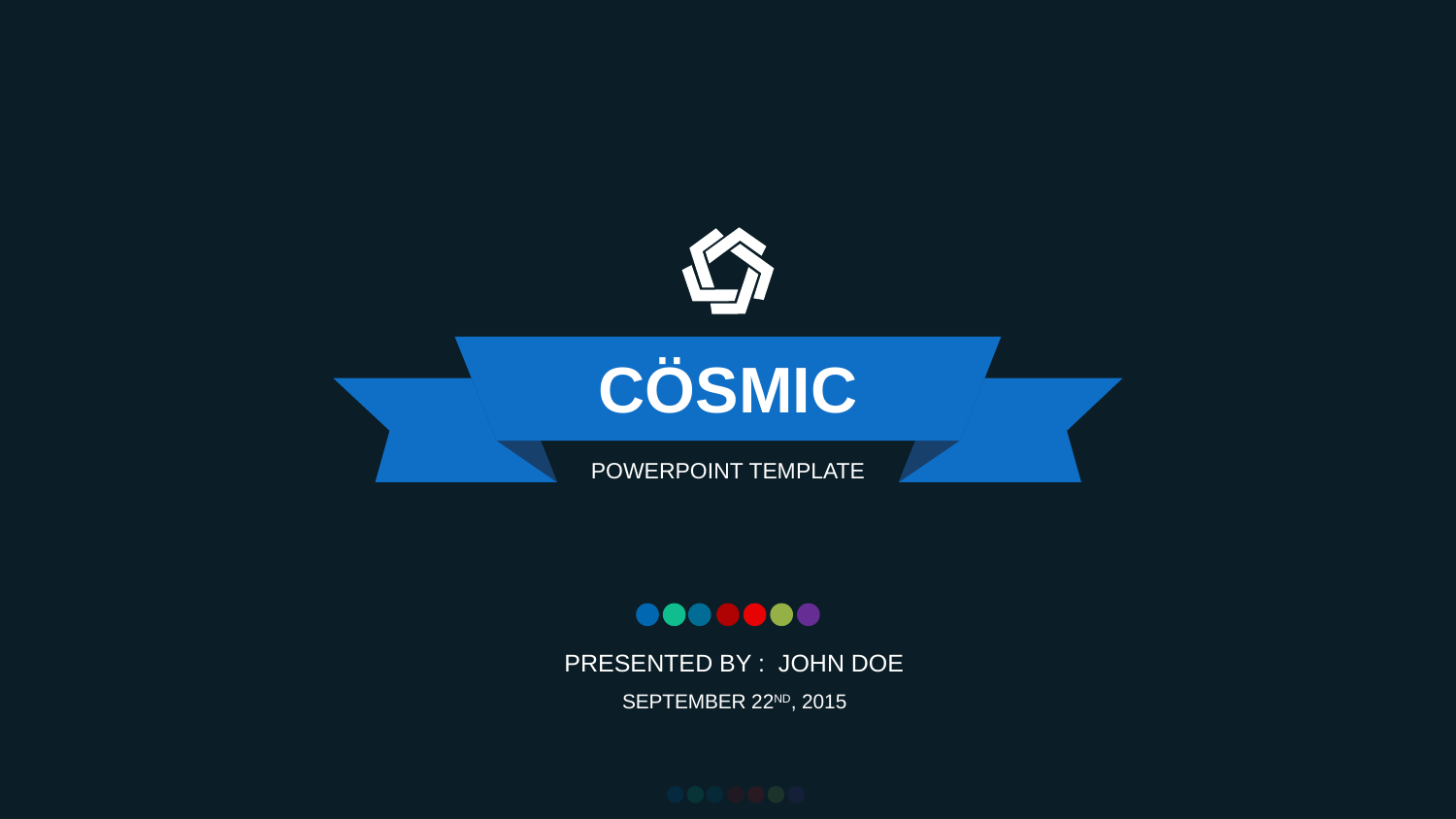

CÖSMIC
POWERPOINT TEMPLATE

PRESENTED BY :  JOHN DOE
SEPTEMBER 22ND, 2015